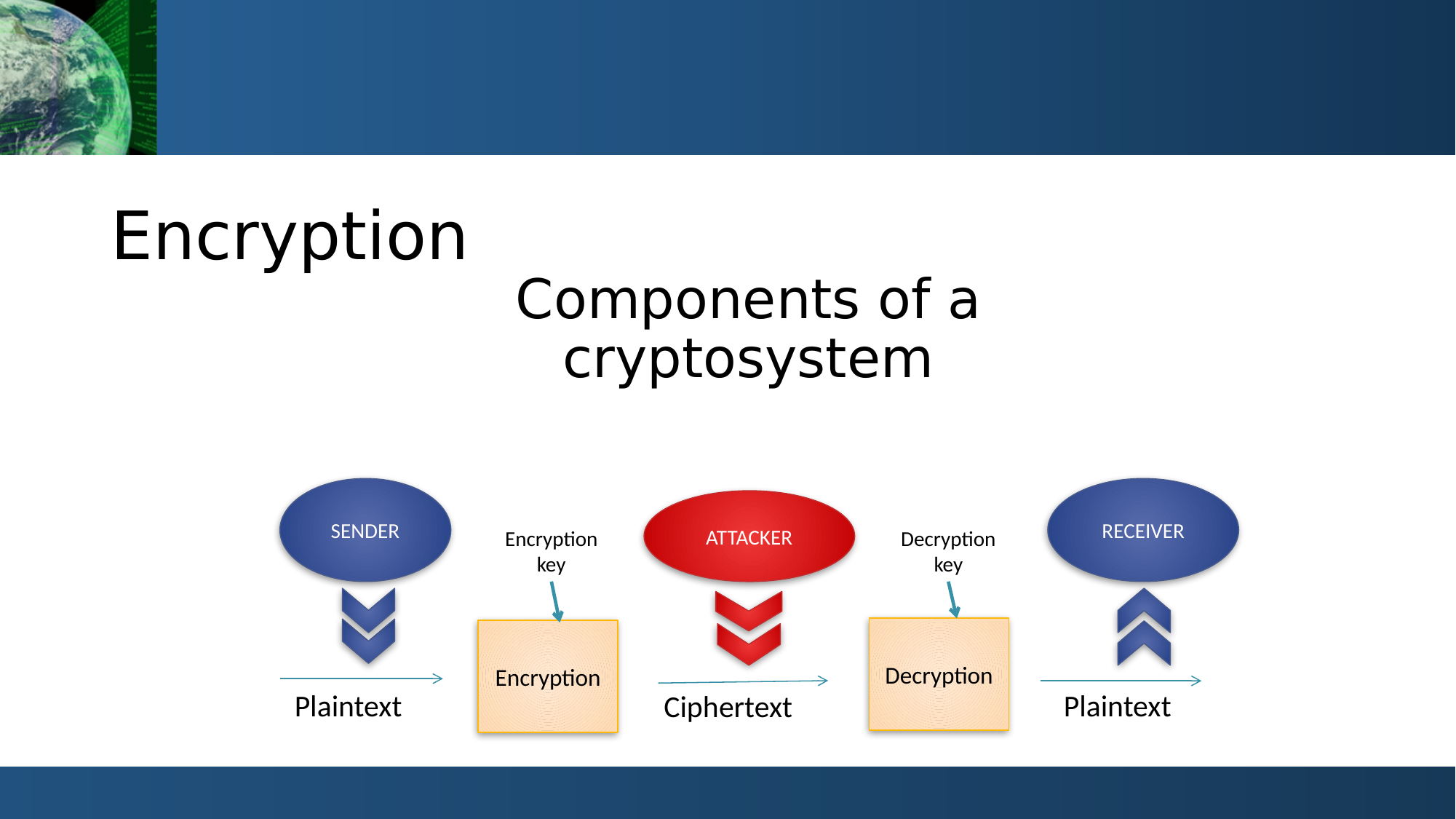

# Encryption
Components of a cryptosystem
SENDER
RECEIVER
ATTACKER
Encryption key
Decryption key

Decryption
Encryption
Plaintext
Plaintext
Ciphertext
www.coe.int/cybercrime
61